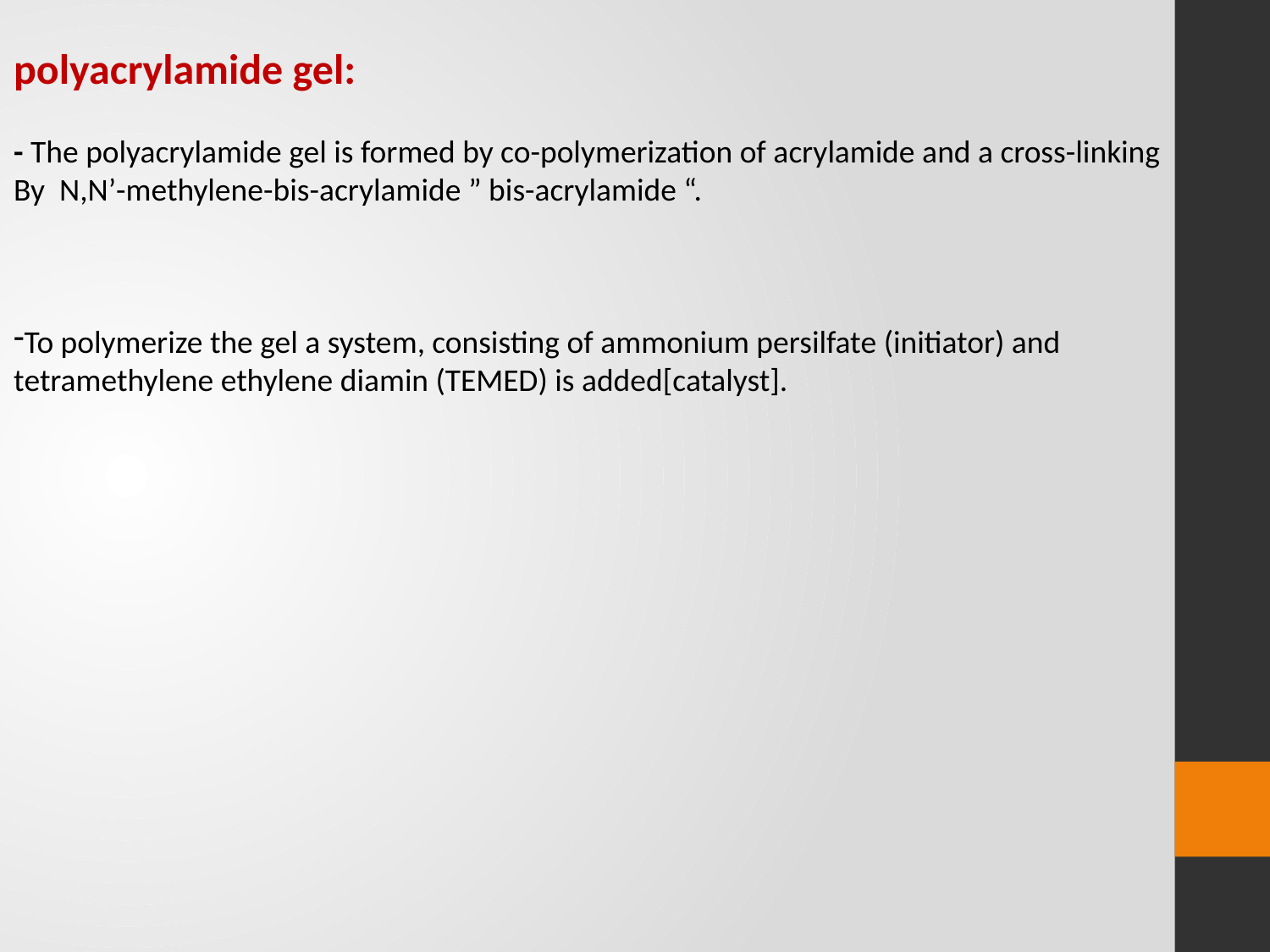

polyacrylamide gel:

- The polyacrylamide gel is formed by co-polymerization of acrylamide and a cross-linking
By  N,N’-methylene-bis-acrylamide ” bis-acrylamide “.

To polymerize the gel a system, consisting of ammonium persilfate (initiator) and tetramethylene ethylene diamin (TEMED) is added[catalyst].